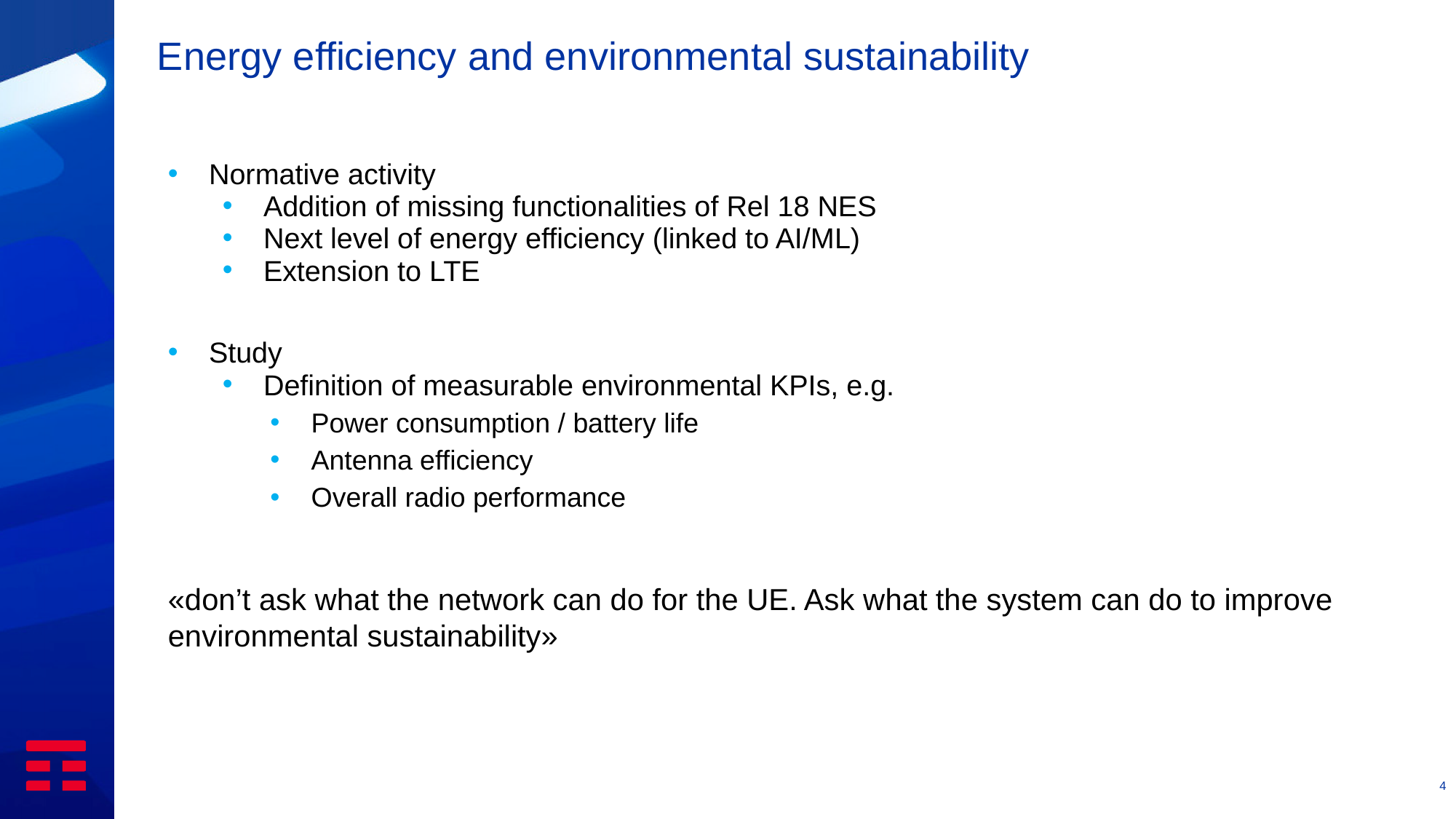

# Energy efficiency and environmental sustainability
Normative activity
Addition of missing functionalities of Rel 18 NES
Next level of energy efficiency (linked to AI/ML)
Extension to LTE

Study
Definition of measurable environmental KPIs, e.g.
Power consumption / battery life
Antenna efficiency
Overall radio performance

«don’t ask what the network can do for the UE. Ask what the system can do to improve environmental sustainability»